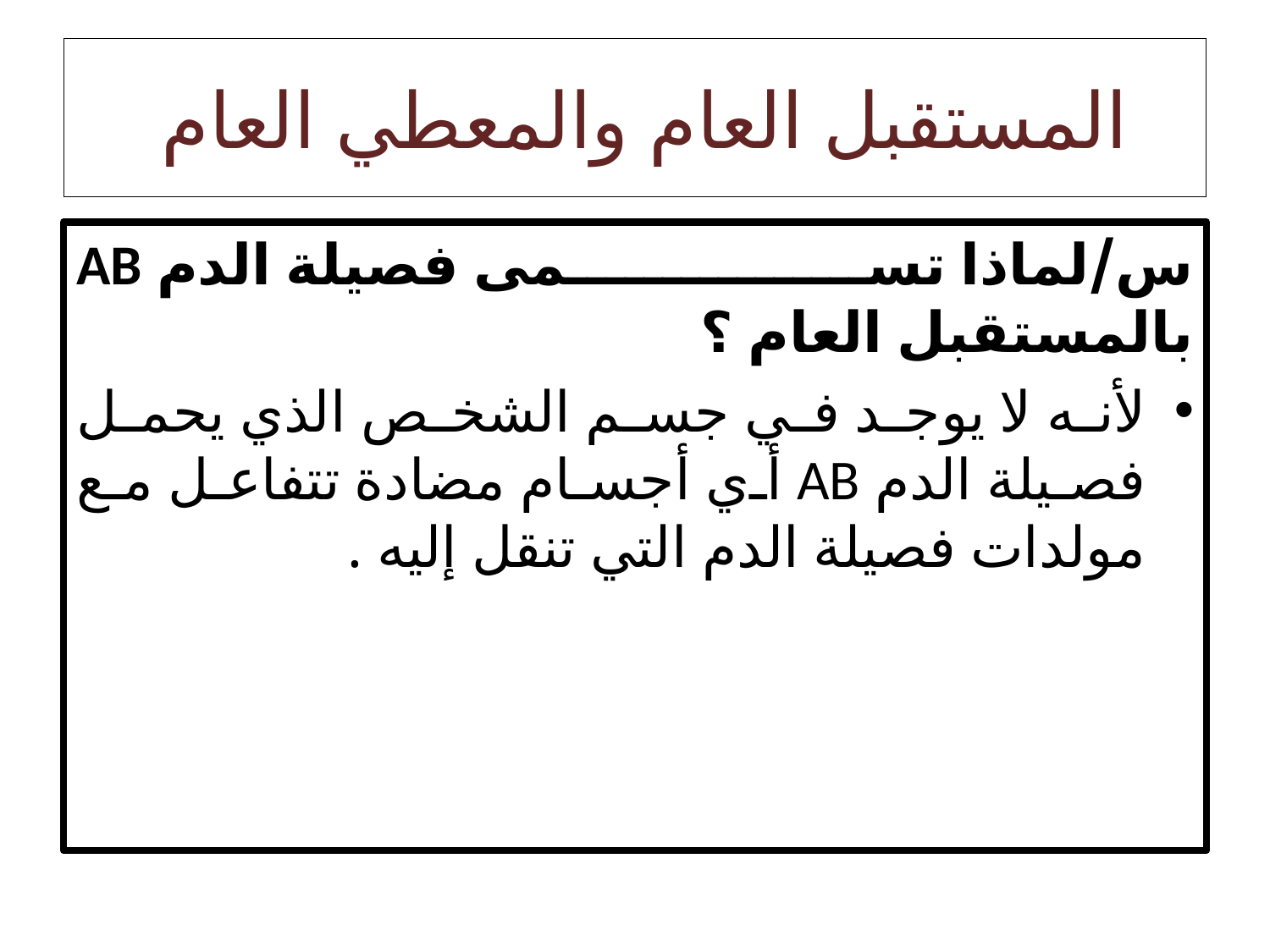

# المستقبل العام والمعطي العام
س/لماذا تسمى فصيلة الدم AB بالمستقبل العام ؟
لأنه لا يوجد في جسم الشخص الذي يحمل فصيلة الدم AB أي أجسام مضادة تتفاعل مع مولدات فصيلة الدم التي تنقل إليه .